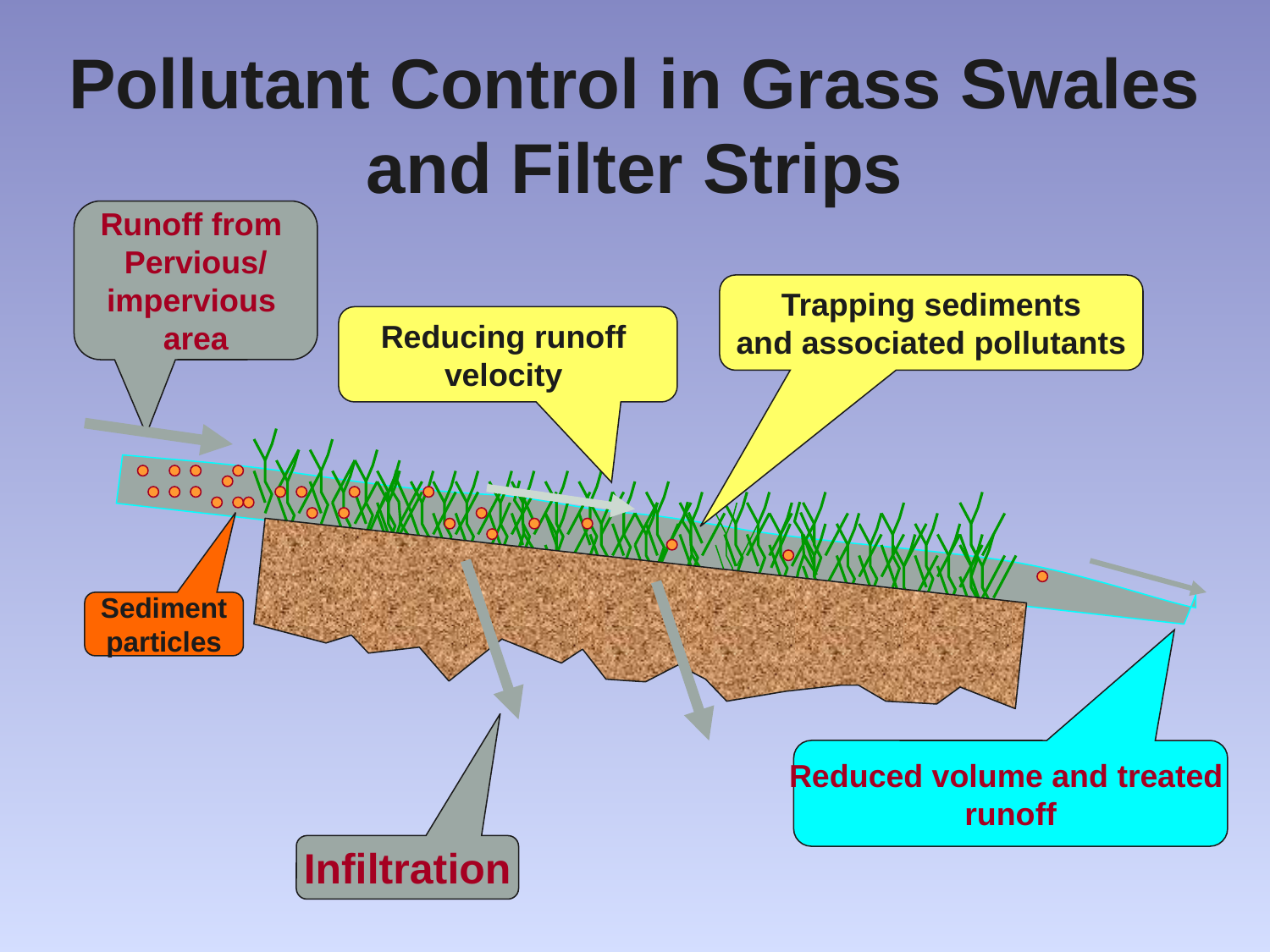

Pollutant Control in Grass Swales and Filter Strips

Runoff from
Pervious/
impervious
area
Trapping sediments
and associated pollutants
Reducing runoff
velocity

Infiltration

Sediment
particles
Reduced volume and treated
runoff